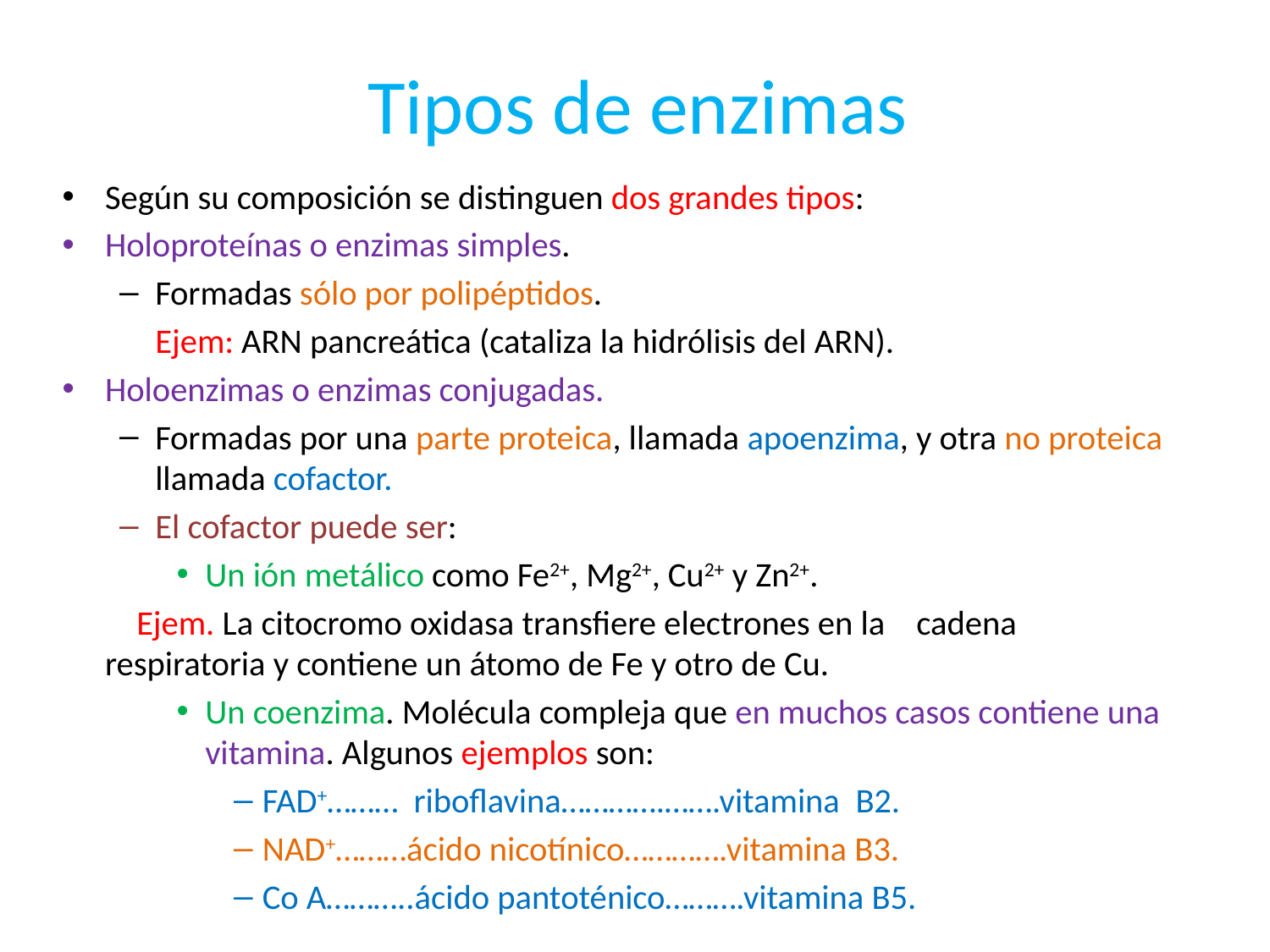

# Tipos de enzimas
Según su composición se distinguen dos grandes tipos:
Holoproteínas o enzimas simples.
Formadas sólo por polipéptidos.
		Ejem: ARN pancreática (cataliza la hidrólisis del ARN).
Holoenzimas o enzimas conjugadas.
Formadas por una parte proteica, llamada apoenzima, y otra no proteica llamada cofactor.
El cofactor puede ser:
Un ión metálico como Fe2+, Mg2+, Cu2+ y Zn2+.
		    Ejem. La citocromo oxidasa transfiere electrones en la    cadena respiratoria y contiene un átomo de Fe y otro de Cu.
Un coenzima. Molécula compleja que en muchos casos contiene una vitamina. Algunos ejemplos son:
FAD+………  riboflavina………….…….vitamina  B2.
NAD+………ácido nicotínico………….vitamina B3.
Co A………..ácido pantoténico……….vitamina B5.